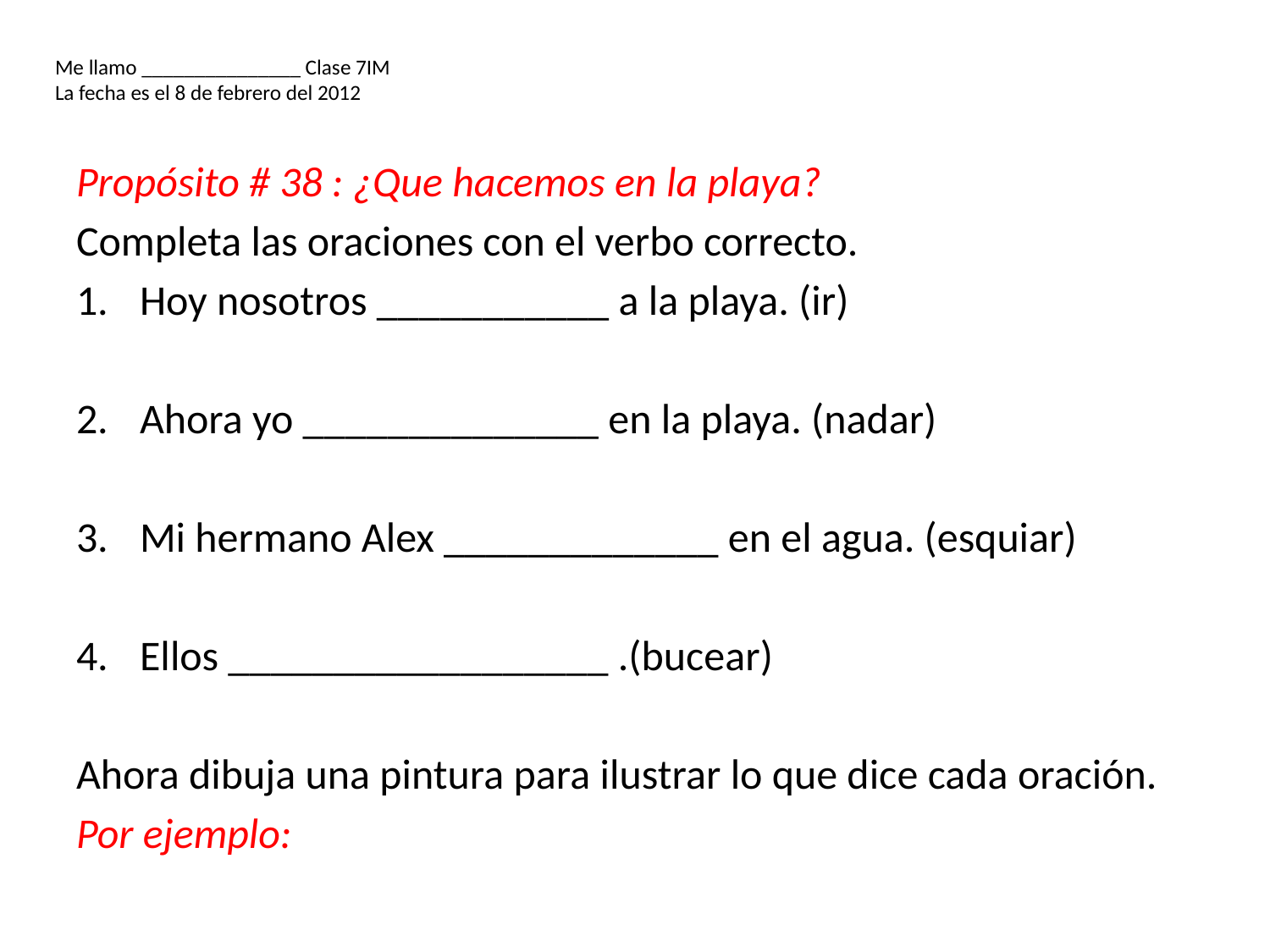

# Me llamo _______________ Clase 7IM La fecha es el 8 de febrero del 2012
Propósito # 38 : ¿Que hacemos en la playa?
Completa las oraciones con el verbo correcto.
Hoy nosotros ___________ a la playa. (ir)

Ahora yo ______________ en la playa. (nadar)

Mi hermano Alex _____________ en el agua. (esquiar)

Ellos __________________ .(bucear)

Ahora dibuja una pintura para ilustrar lo que dice cada oración.
Por ejemplo: